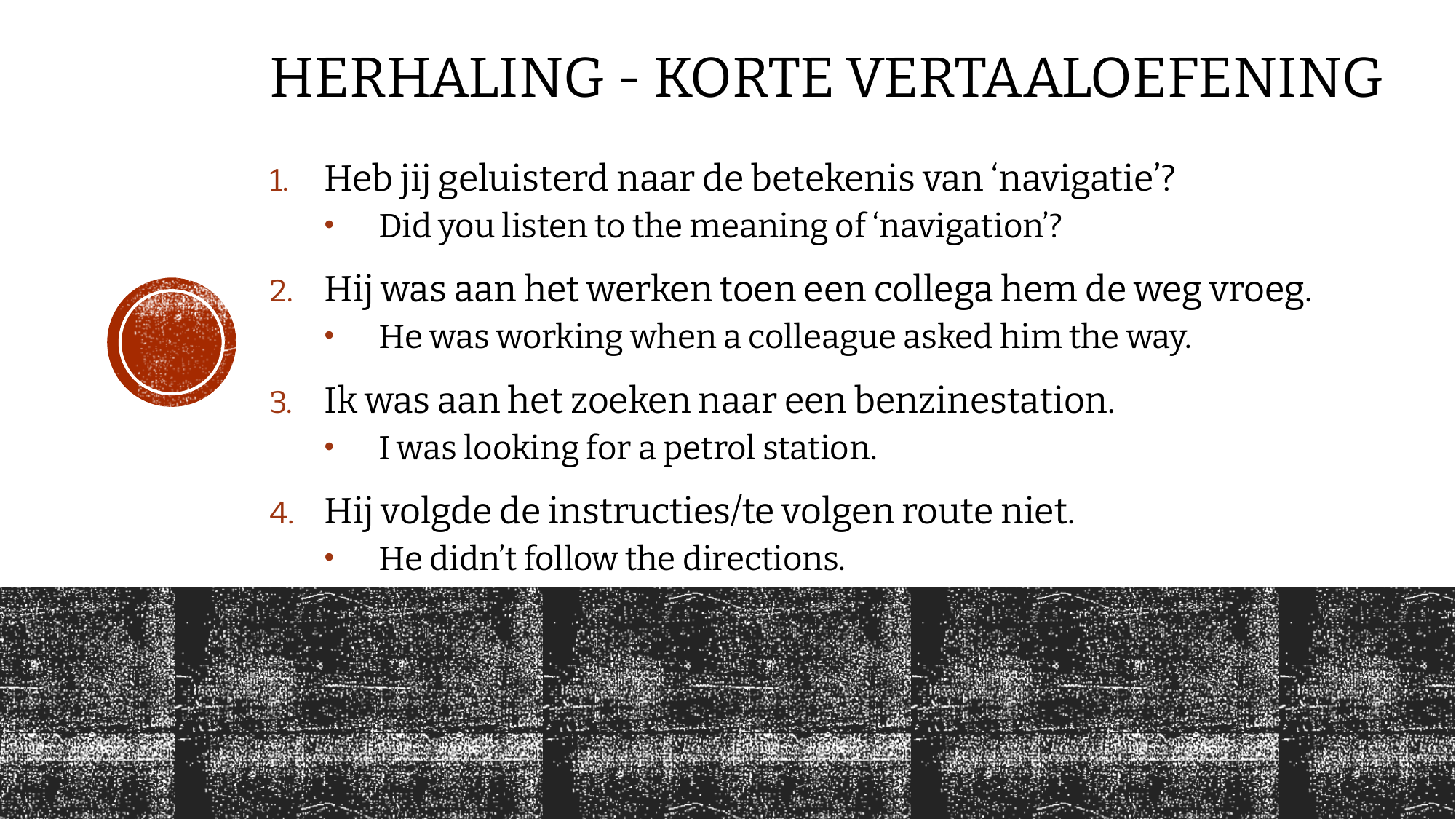

# Herhaling - Korte vertaaloefening
Heb jij geluisterd naar de betekenis van ‘navigatie’?
Did you listen to the meaning of ‘navigation’?
Hij was aan het werken toen een collega hem de weg vroeg.
He was working when a colleague asked him the way.
Ik was aan het zoeken naar een benzinestation.
I was looking for a petrol station.
Hij volgde de instructies/te volgen route niet.
He didn’t follow the directions.